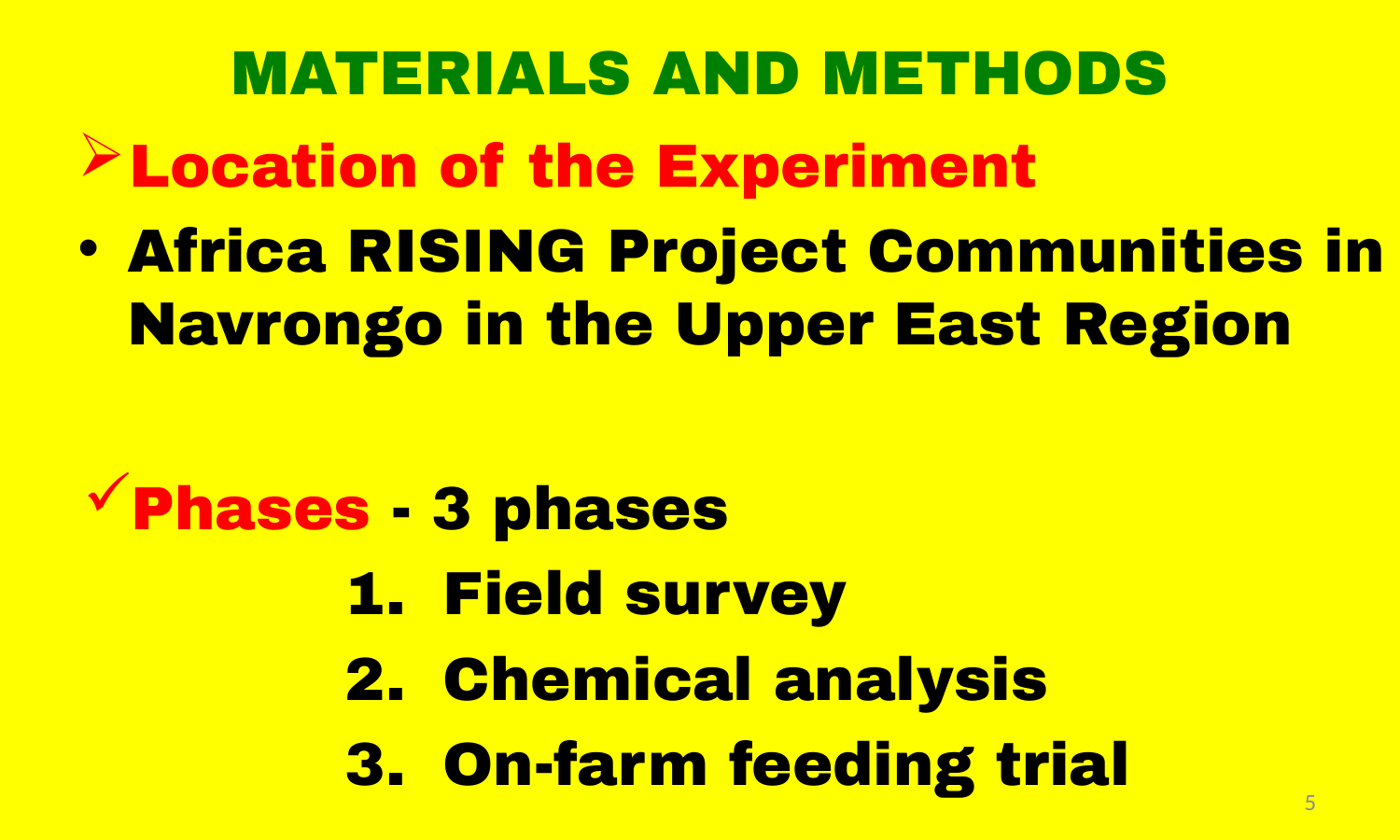

# MATERIALS AND METHODS
Location of the Experiment
Africa RISING Project Communities in Navrongo in the Upper East Region

Phases - 3 phases
Field survey
Chemical analysis
On-farm feeding trial
5